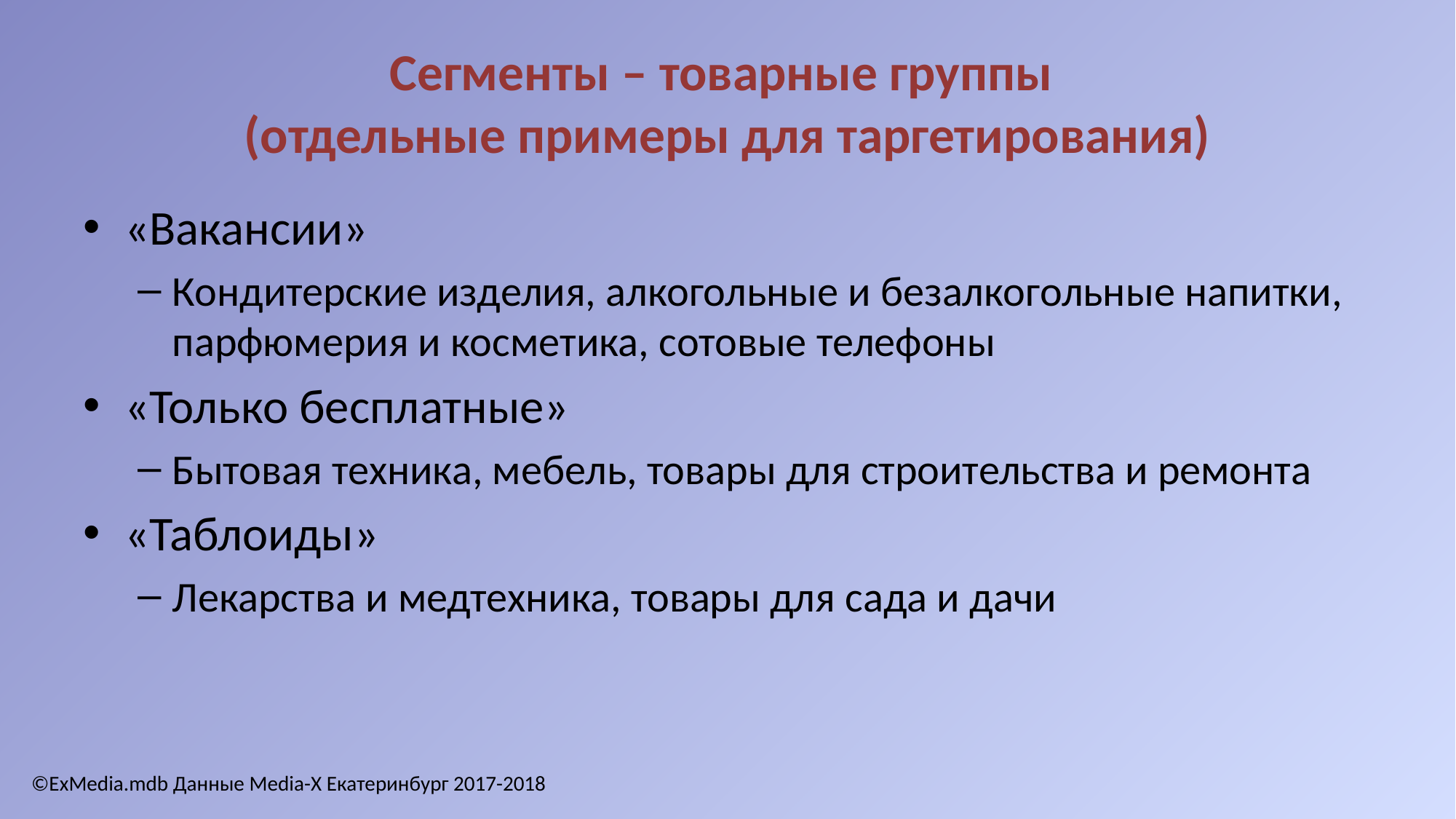

# Сегменты – товарные группы (отдельные примеры для таргетирования)
«Вакансии»
Кондитерские изделия, алкогольные и безалкогольные напитки, парфюмерия и косметика, сотовые телефоны
«Только бесплатные»
Бытовая техника, мебель, товары для строительства и ремонта
«Таблоиды»
Лекарства и медтехника, товары для сада и дачи

©ExMedia.mdb Данные Media-X Екатеринбург 2017-2018